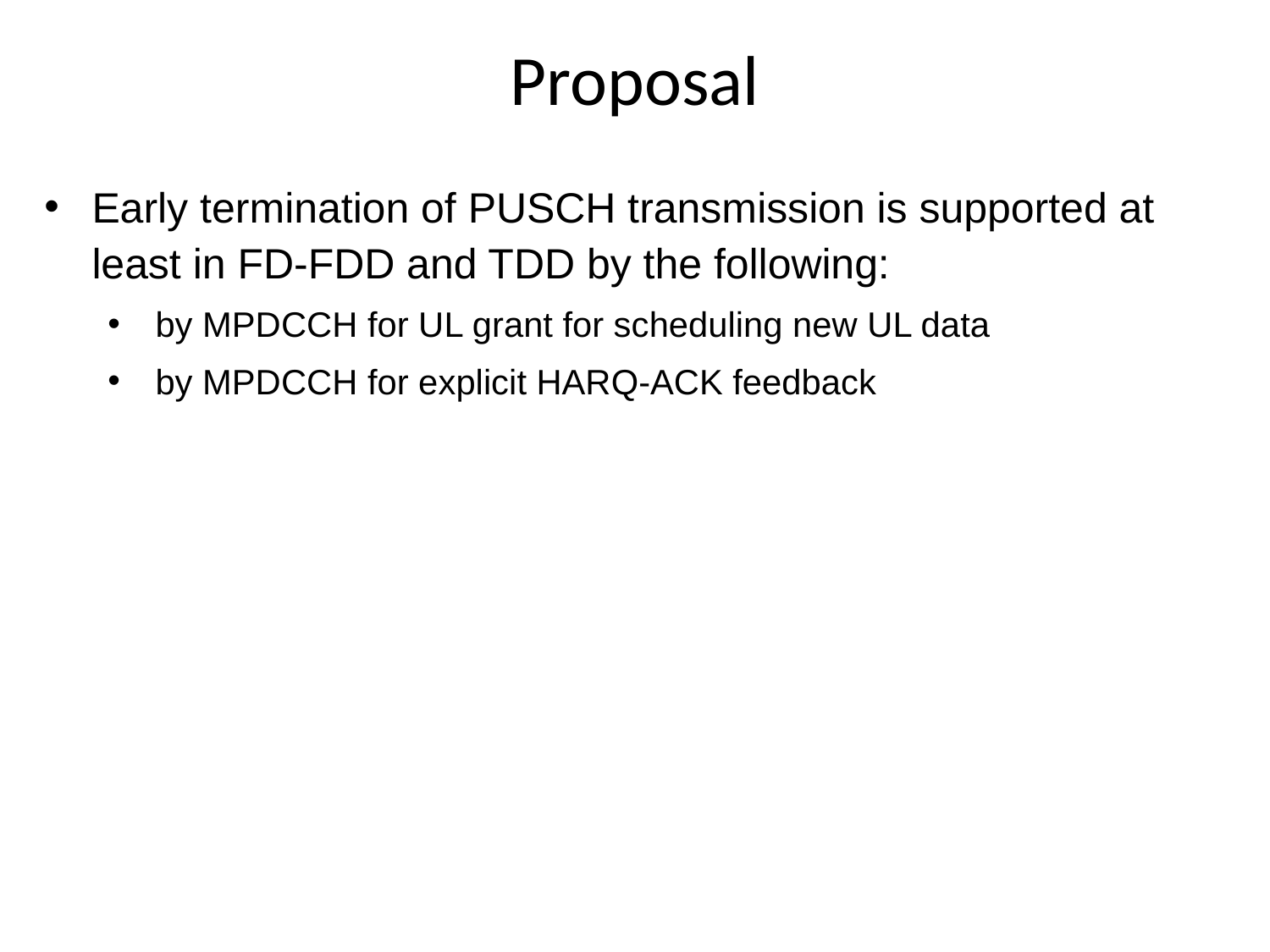

Proposal
Early termination of PUSCH transmission is supported at least in FD-FDD and TDD by the following:
by MPDCCH for UL grant for scheduling new UL data
by MPDCCH for explicit HARQ-ACK feedback